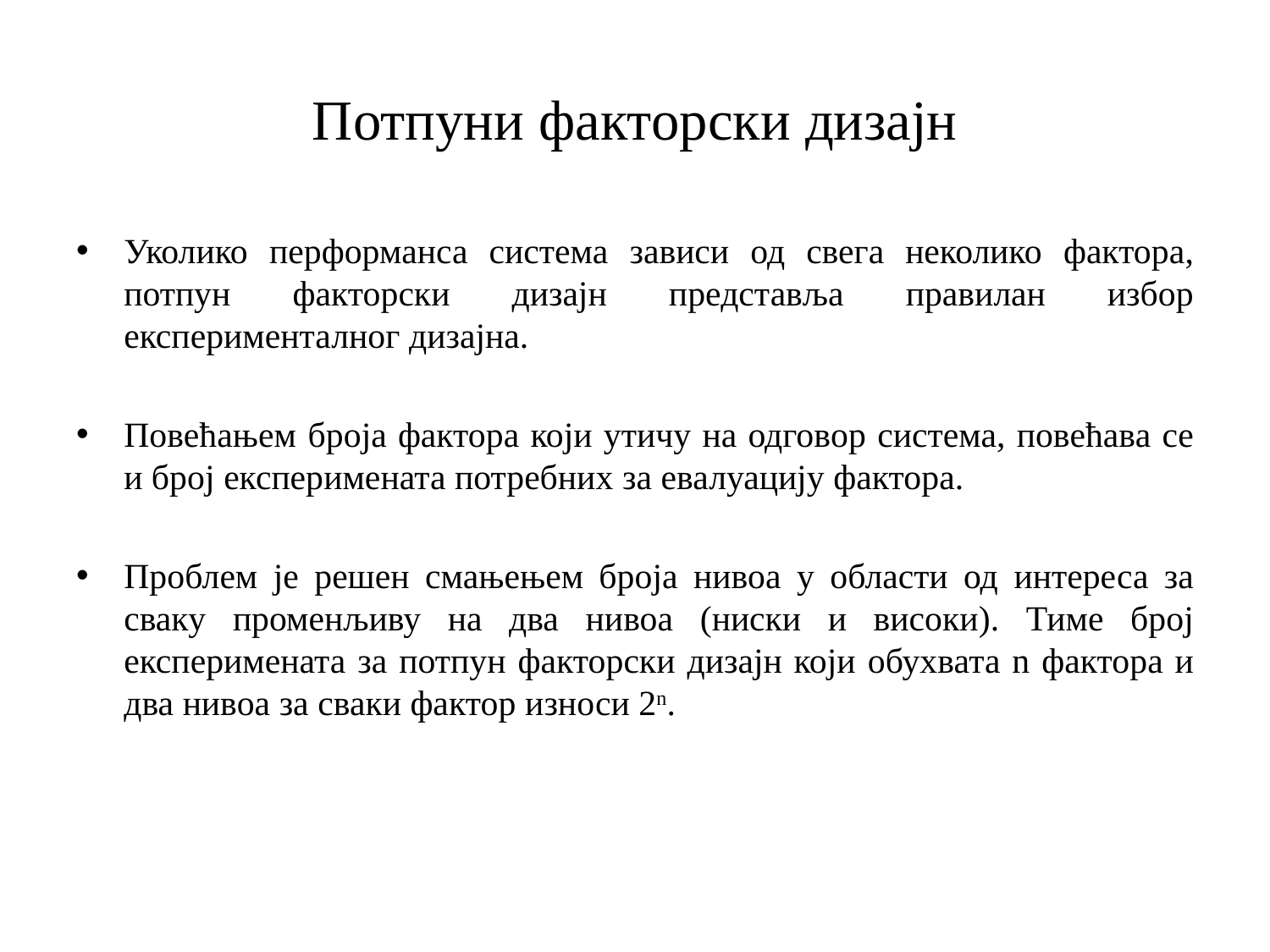

# Потпуни факторски дизајн
Уколико перформанса система зависи од свега неколико фактора, потпун факторски дизајн представља правилан избор експерименталног дизајна.

Повећањем броја фактора који утичу на одговор система, повећава се и број експеримената потребних за евалуацију фактора.

Проблем је решен смањењем броја нивоа у области од интереса за сваку променљиву на два нивоа (ниски и високи). Тиме број експеримената за потпун факторски дизајн који обухвата n фактора и два нивоа за сваки фактор износи 2n.